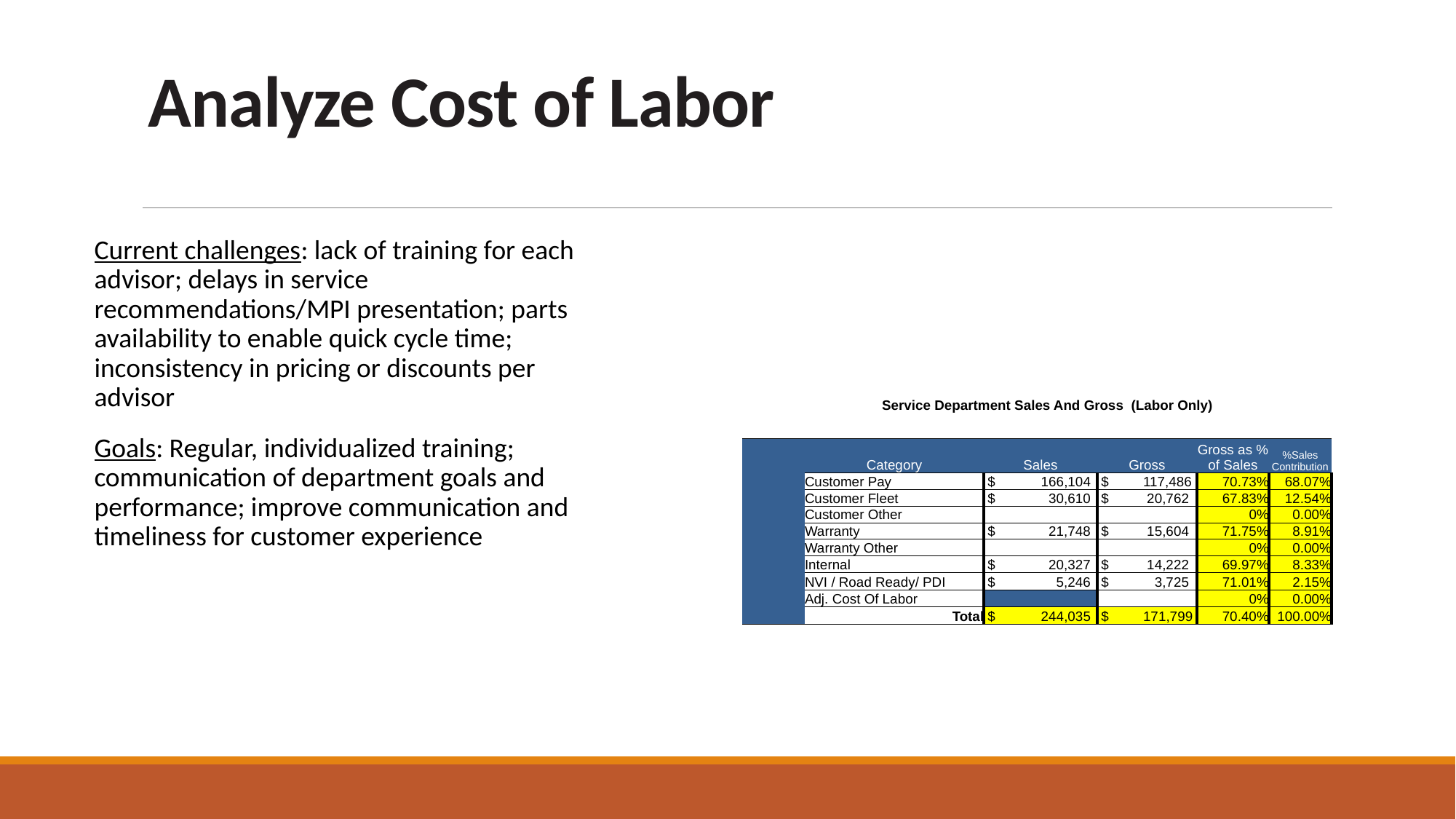

# Analyze Cost of Labor
Current challenges: lack of training for each advisor; delays in service recommendations/MPI presentation; parts availability to enable quick cycle time; inconsistency in pricing or discounts per advisor
Goals: Regular, individualized training; communication of department goals and performance; improve communication and timeliness for customer experience

|  | Service Department Sales And Gross (Labor Only) |  |  |  |  |
| --- | --- | --- | --- | --- | --- |
|  |  |  |  |  |  |
|  | Category | Sales | Gross | Gross as % of Sales | %Sales Contribution |
|  | Customer Pay | $ 166,104 | $ 117,486 | 70.73% | 68.07% |
|  | Customer Fleet | $ 30,610 | $ 20,762 | 67.83% | 12.54% |
|  | Customer Other |  |  | 0% | 0.00% |
|  | Warranty | $ 21,748 | $ 15,604 | 71.75% | 8.91% |
|  | Warranty Other |  |  | 0% | 0.00% |
|  | Internal | $ 20,327 | $ 14,222 | 69.97% | 8.33% |
|  | NVI / Road Ready/ PDI | $ 5,246 | $ 3,725 | 71.01% | 2.15% |
|  | Adj. Cost Of Labor |  |  | 0% | 0.00% |
|  | Total | $ 244,035 | $ 171,799 | 70.40% | 100.00% |